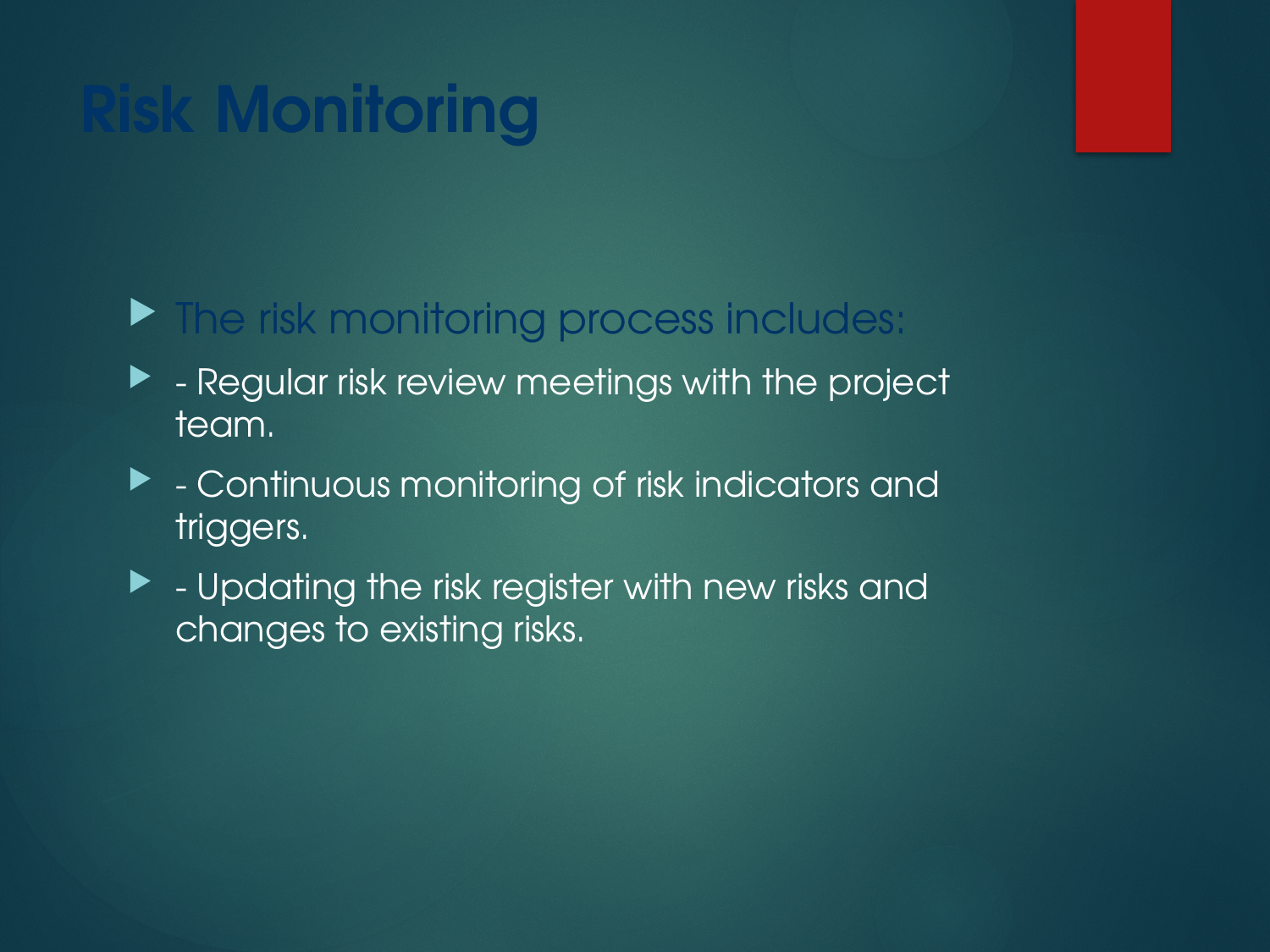

# Risk Monitoring
The risk monitoring process includes:
- Regular risk review meetings with the project team.
- Continuous monitoring of risk indicators and triggers.
- Updating the risk register with new risks and changes to existing risks.